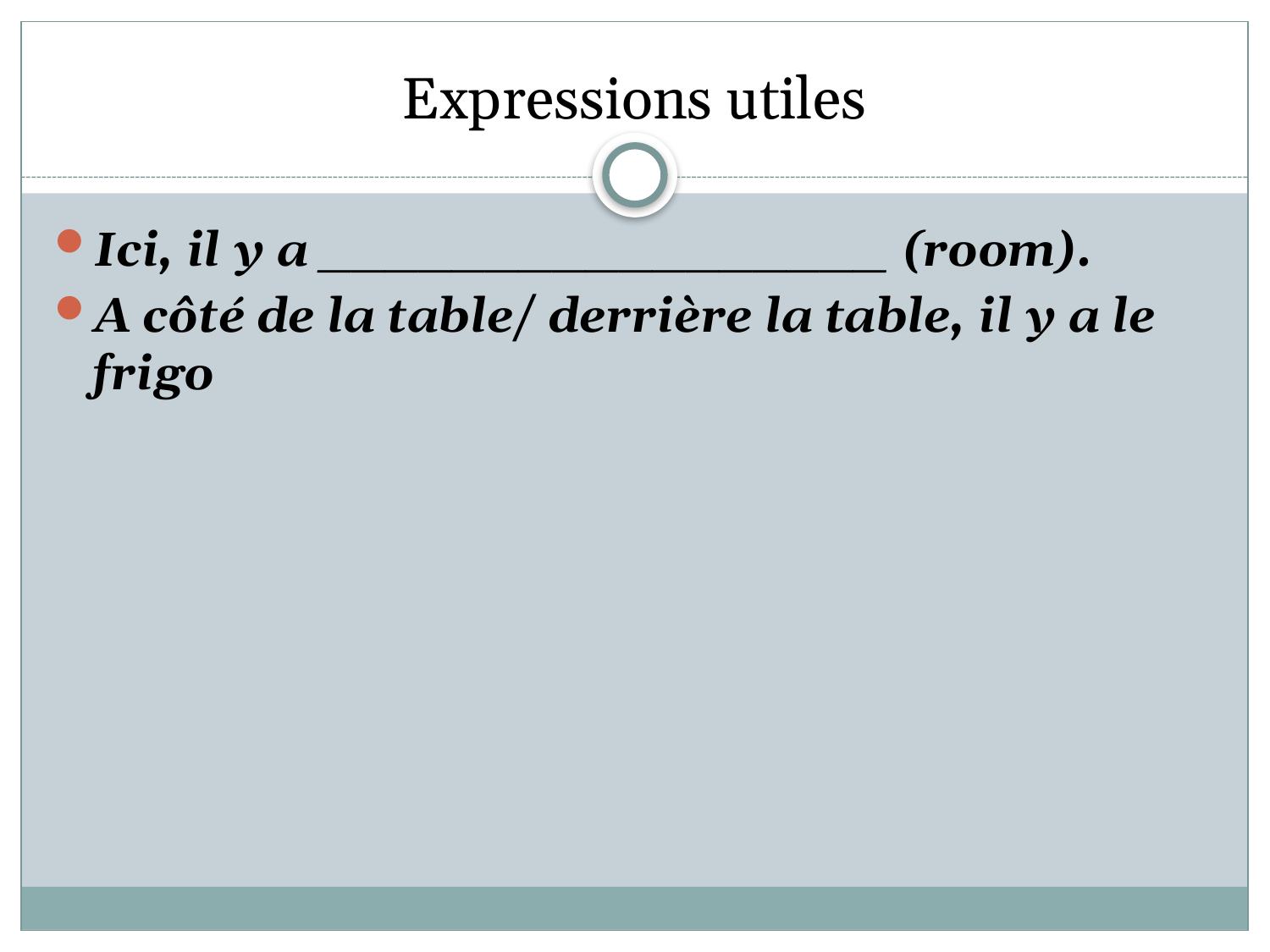

# Expressions utiles
Ici, il y a _________________ (room).
A côté de la table/ derrière la table, il y a le frigo